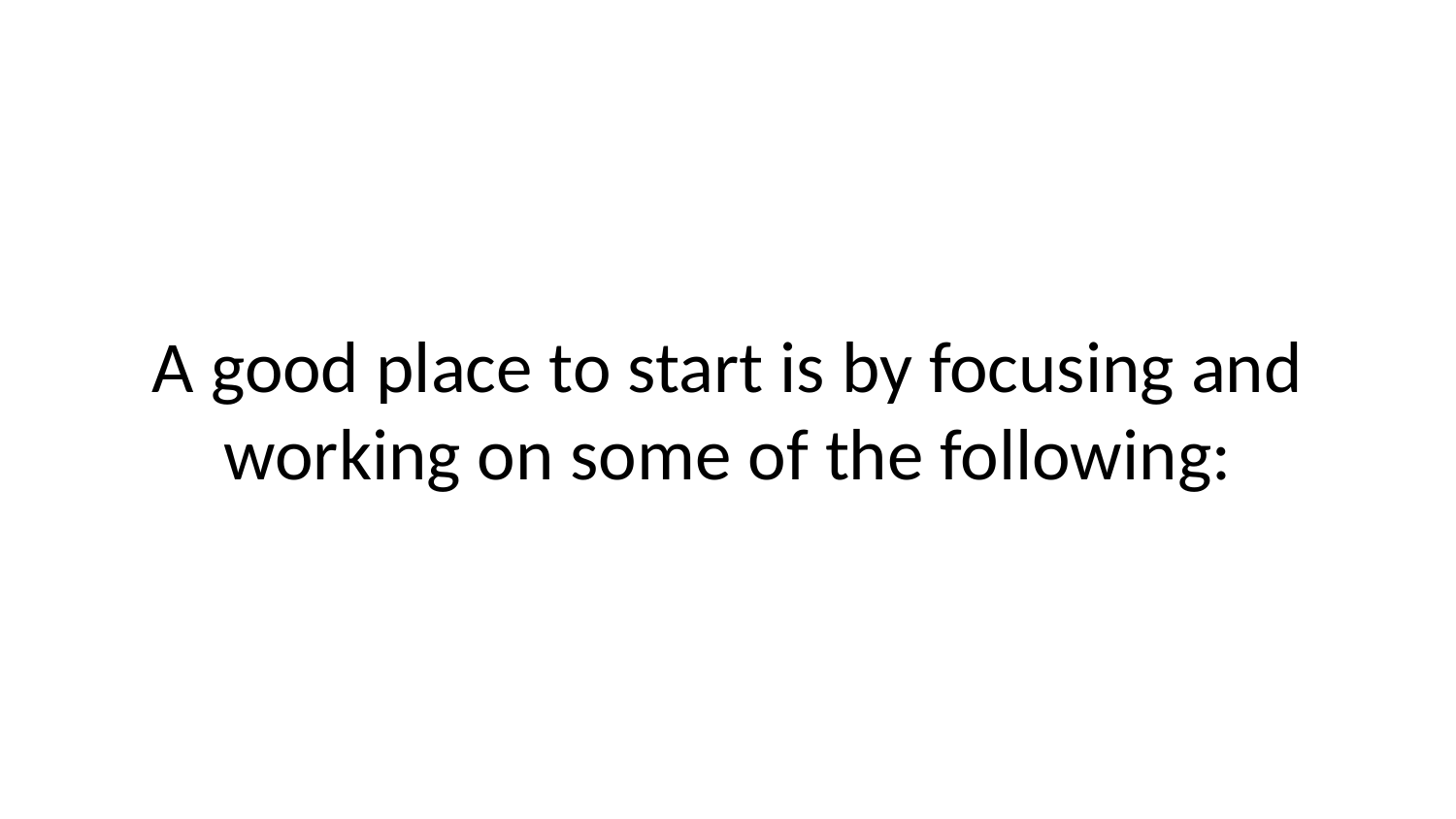

A good place to start is by focusing and working on some of the following: